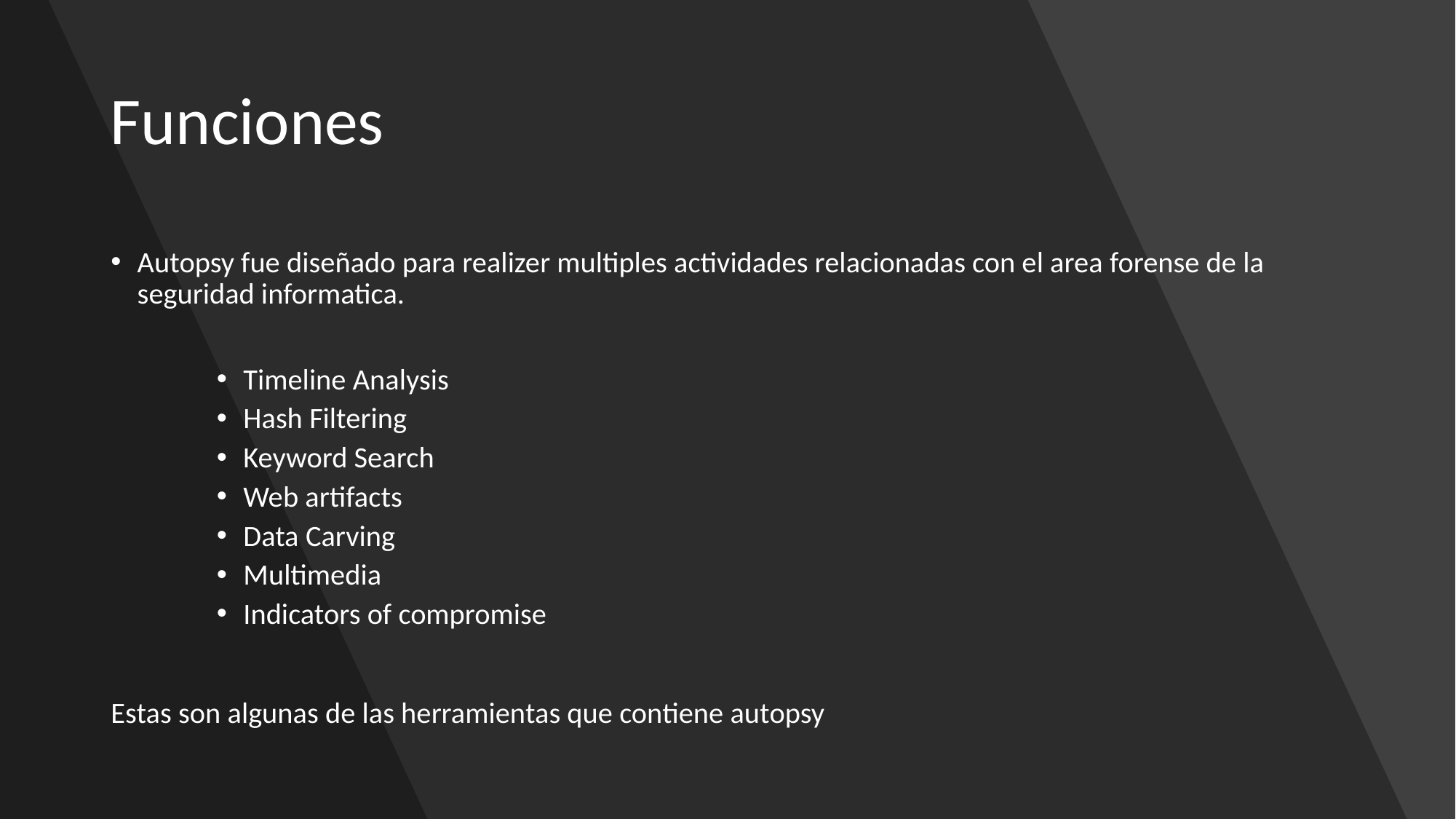

# Funciones
Autopsy fue diseñado para realizer multiples actividades relacionadas con el area forense de la seguridad informatica.

Timeline Analysis
Hash Filtering
Keyword Search
Web artifacts
Data Carving
Multimedia
Indicators of compromise

Estas son algunas de las herramientas que contiene autopsy